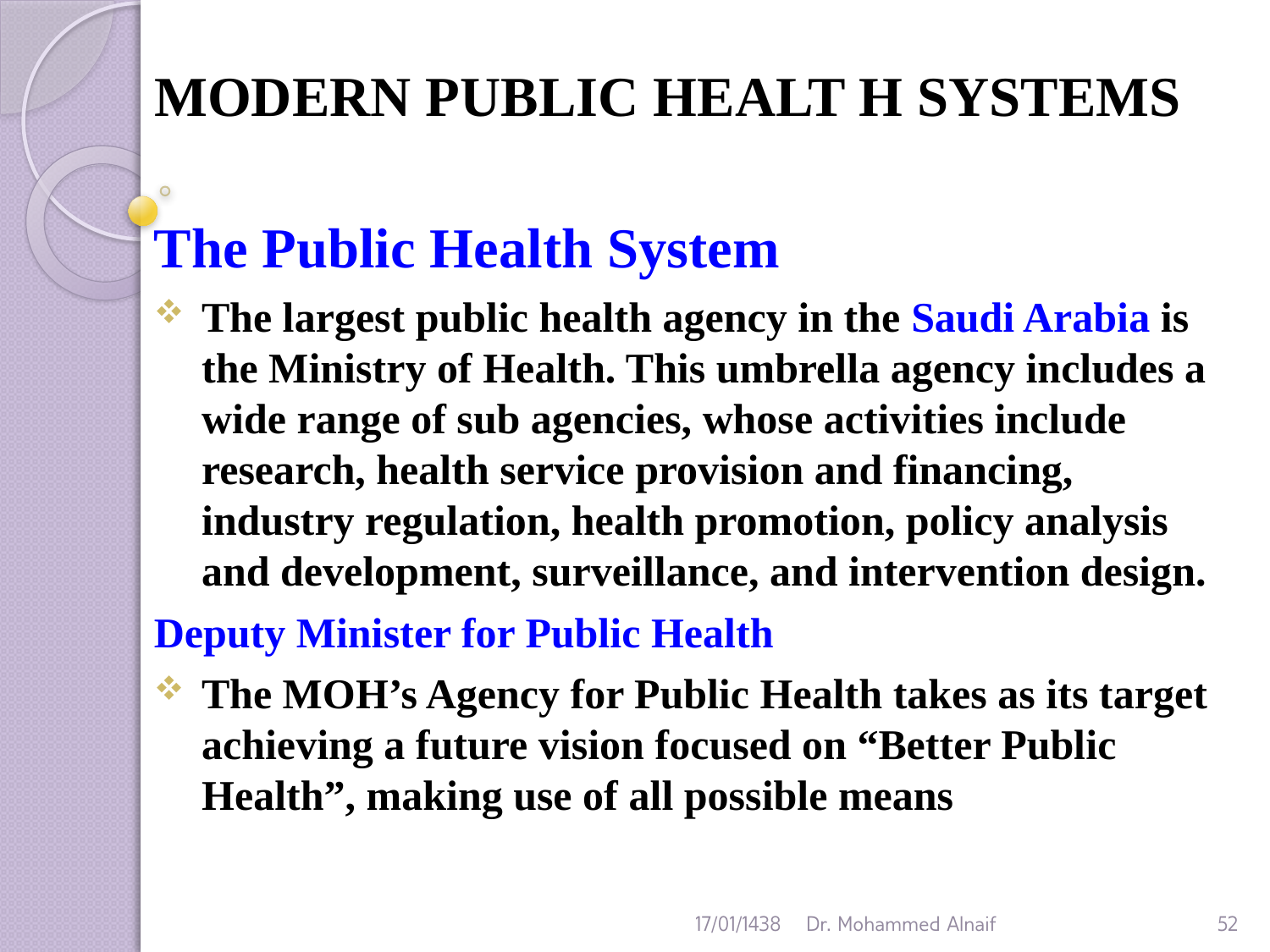

# MODERN PUBLIC HEALT H SYSTEMS
The Public Health System
The largest public health agency in the Saudi Arabia is the Ministry of Health. This umbrella agency includes a wide range of sub agencies, whose activities include research, health service provision and financing, industry regulation, health promotion, policy analysis and development, surveillance, and intervention design.
Deputy Minister for Public Health
The MOH’s Agency for Public Health takes as its target achieving a future vision focused on “Better Public Health”, making use of all possible means
17/01/1438
Dr. Mohammed Alnaif
52